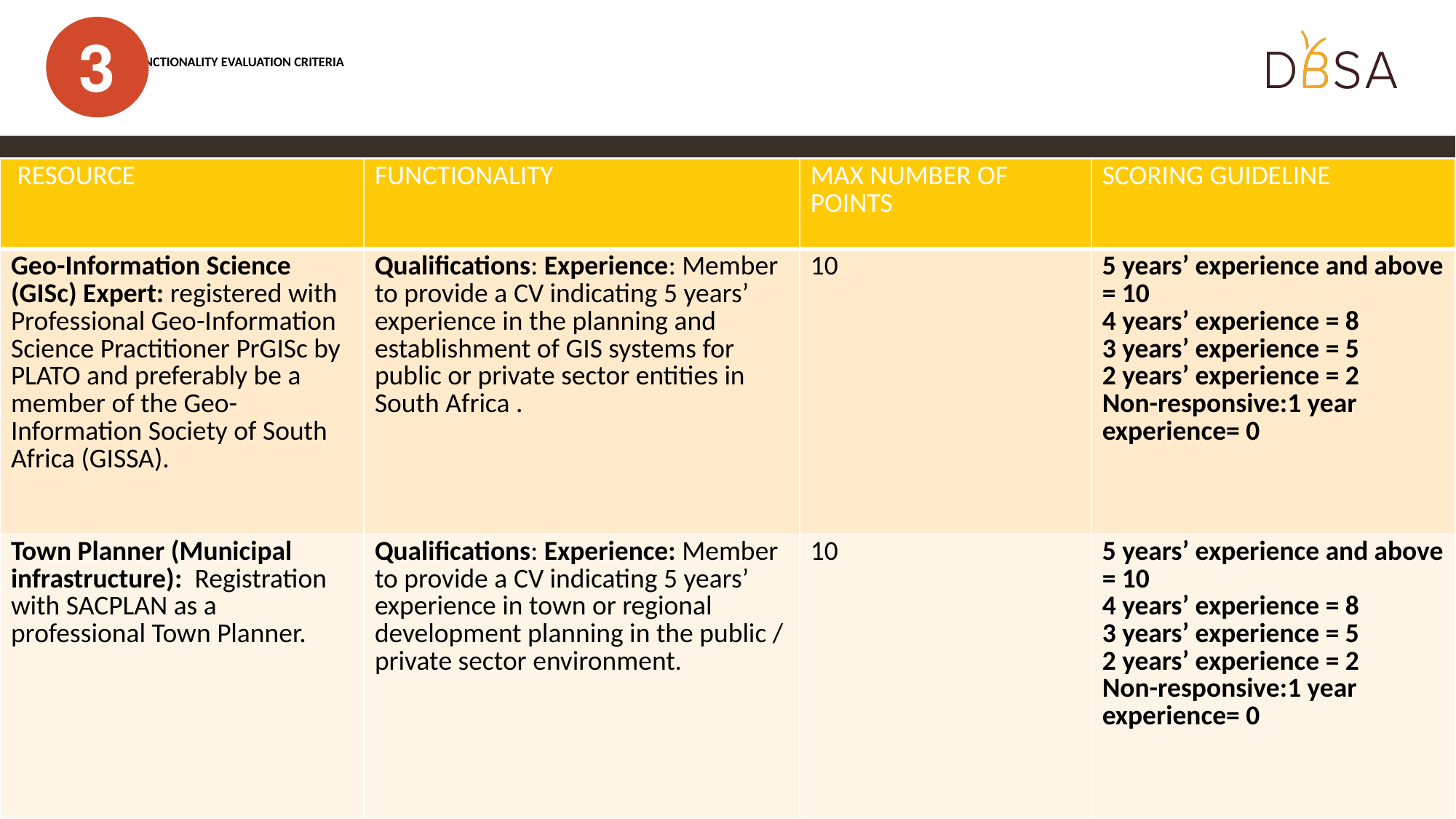

# FUNCTIONALITY EVALUATION CRITERIA
3
| RESOURCE | FUNCTIONALITY | MAX NUMBER OF POINTS | SCORING GUIDELINE |
| --- | --- | --- | --- |
| Geo-Information Science (GISc) Expert: registered with Professional Geo-Information Science Practitioner PrGISc by PLATO and preferably be a member of the Geo-Information Society of South Africa (GISSA). | Qualifications: Experience: Member to provide a CV indicating 5 years’ experience in the planning and establishment of GIS systems for public or private sector entities in South Africa . | 10 | 5 years’ experience and above = 10 4 years’ experience = 8 3 years’ experience = 5 2 years’ experience = 2 Non-responsive:1 year experience= 0 |
| Town Planner (Municipal infrastructure): Registration with SACPLAN as a professional Town Planner. | Qualifications: Experience: Member to provide a CV indicating 5 years’ experience in town or regional development planning in the public / private sector environment. | 10 | 5 years’ experience and above = 10 4 years’ experience = 8 3 years’ experience = 5 2 years’ experience = 2 Non-responsive:1 year experience= 0 |